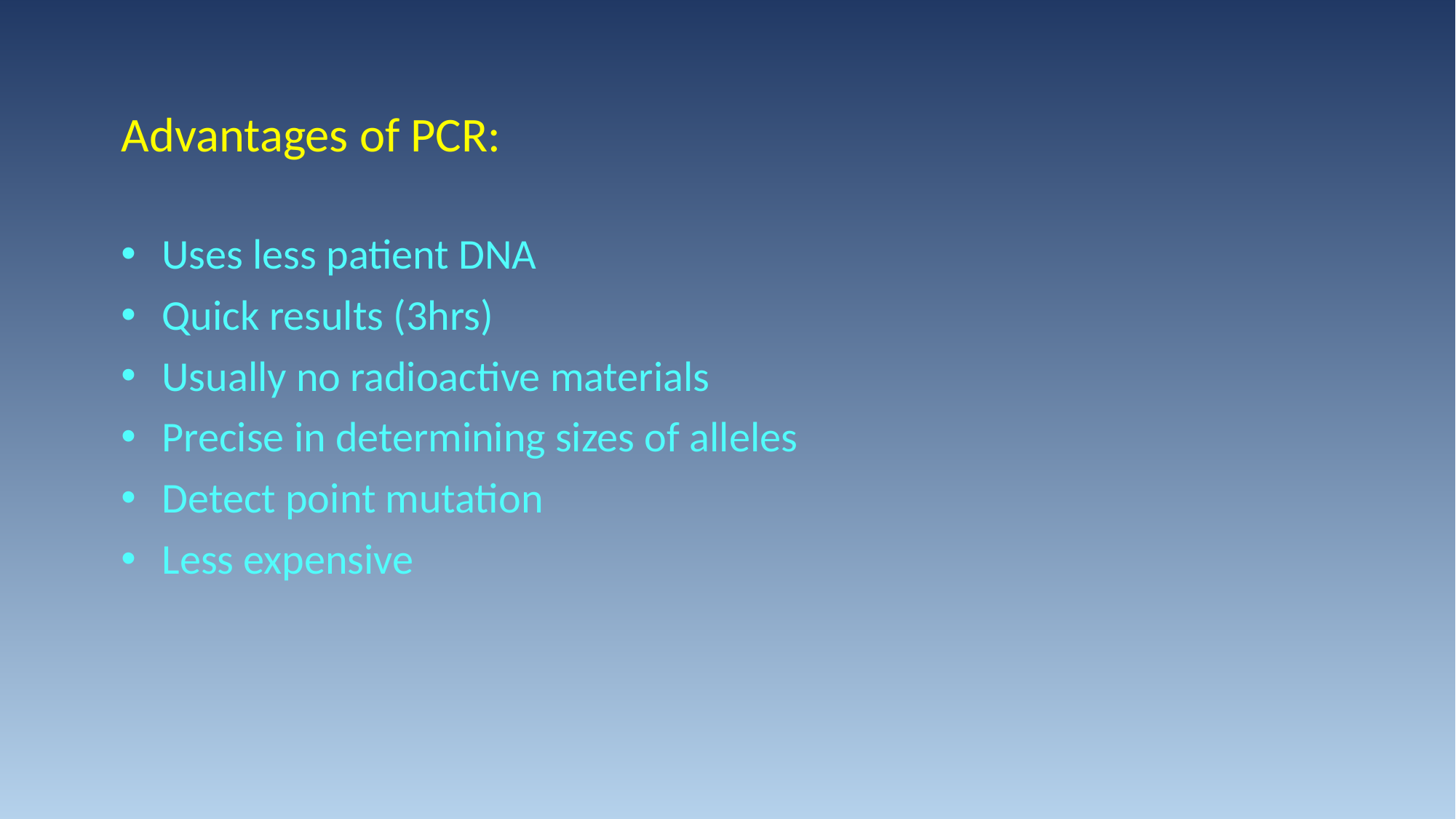

Advantages of PCR:

Uses less patient DNA
Quick results (3hrs)
Usually no radioactive materials
Precise in determining sizes of alleles
Detect point mutation
Less expensive